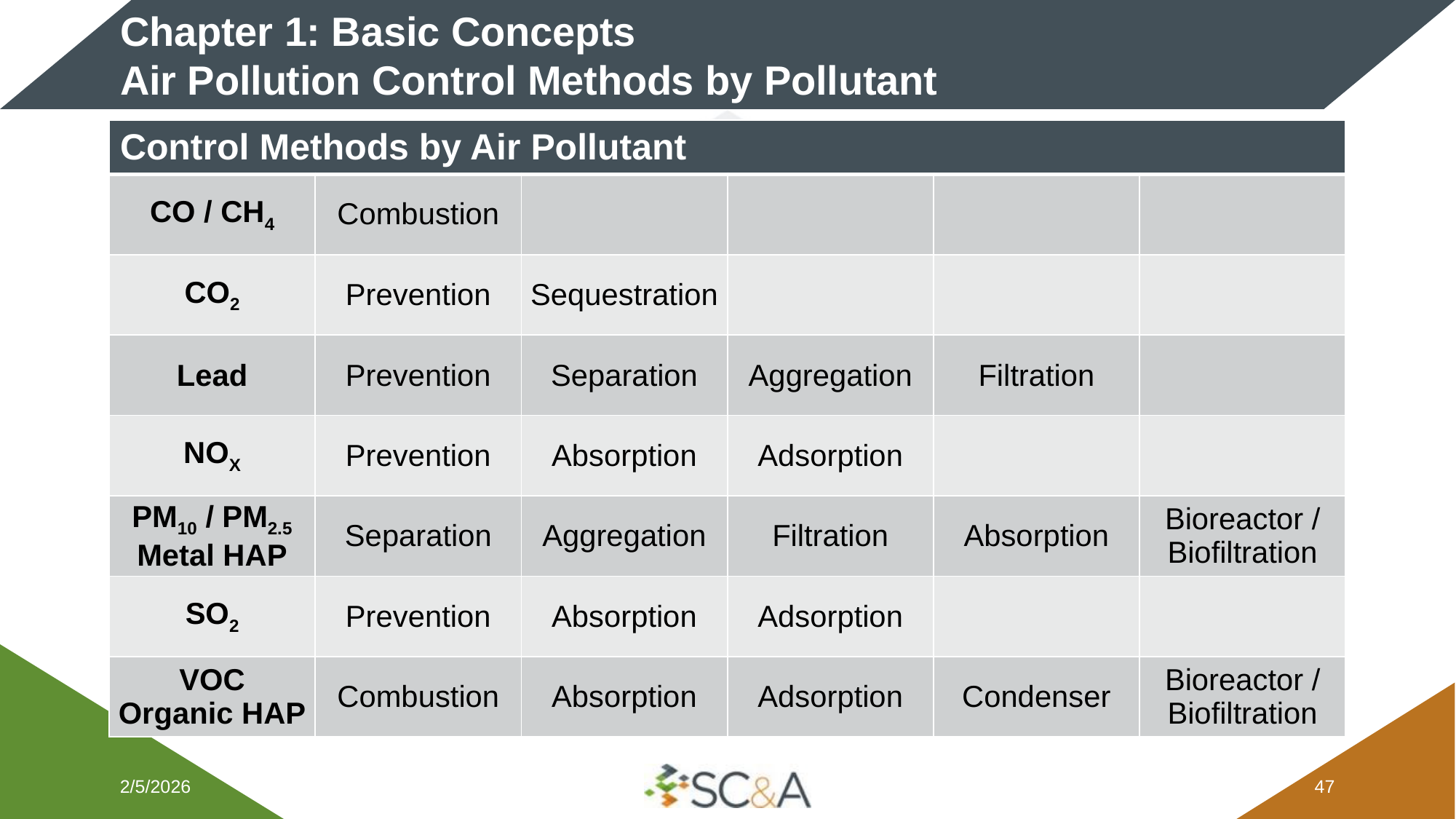

# Chapter 1: Basic Concepts Air Pollution Control Methods by Pollutant
| Control Methods by Air Pollutant |  |  |  |  |  |
| --- | --- | --- | --- | --- | --- |
| CO / CH4​ | Combustion​ | ​ | ​ | ​ |  |
| CO2​ | Prevention​ | Sequestration​ | ​ | ​ |  |
| Lead​ | Prevention​ | Separation | Aggregation​ | Filtration​ |  |
| NOX​ | Prevention​ | Absorption​ | Adsorption​ | ​ |  |
| PM10 / PM2.5​ Metal HAP​ | Separation | Aggregation​ | Filtration​ | Absorption | Bioreactor / Biofiltration​ |
| SO2​ | Prevention​ | Absorption​ | Adsorption​ | ​ |  |
| VOC​ Organic HAP​ | Combustion​ | Absorption​ | Adsorption​ | Condenser​ | Bioreactor / Biofiltration​ |
2/5/2026
47